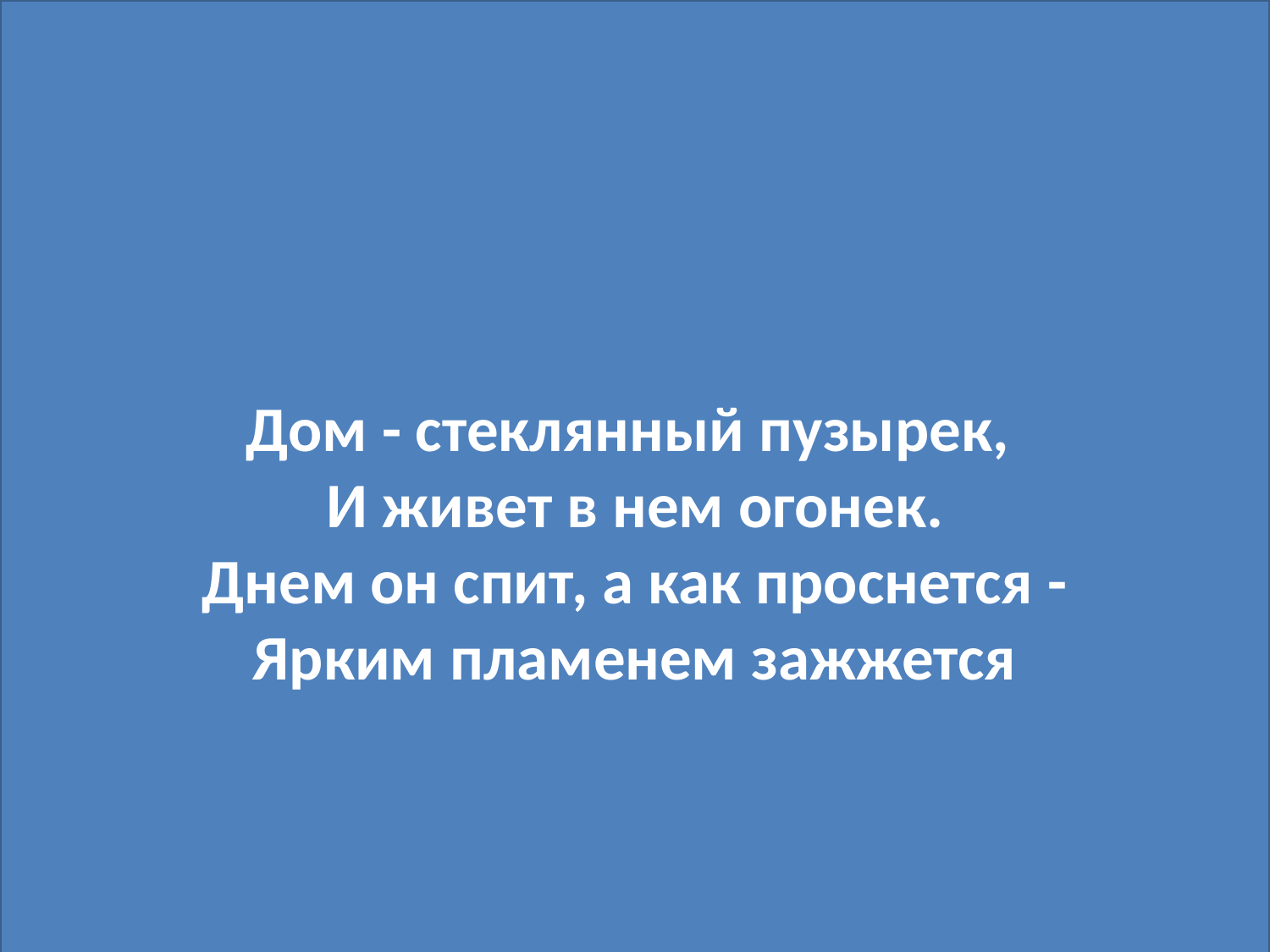

Дом - стеклянный пузырек,
И живет в нем огонек.
 Днем он спит, а как проснется -
Ярким пламенем зажжется